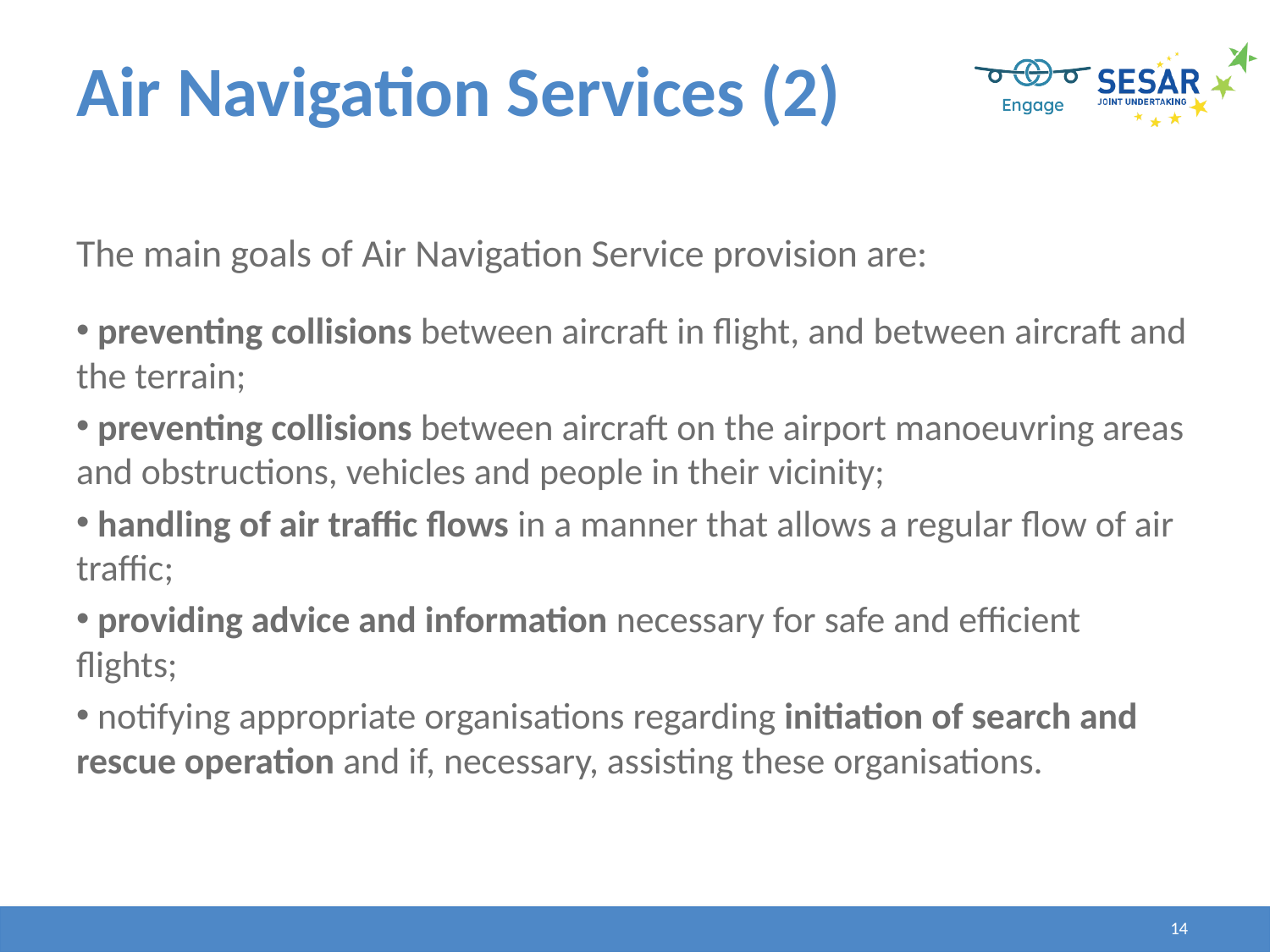

# Air Navigation Services (2)
The main goals of Air Navigation Service provision are:

 preventing collisions between aircraft in flight, and between aircraft and the terrain;
 preventing collisions between aircraft on the airport manoeuvring areas and obstructions, vehicles and people in their vicinity;
 handling of air traffic flows in a manner that allows a regular flow of air traffic;
 providing advice and information necessary for safe and efficient flights;
 notifying appropriate organisations regarding initiation of search and rescue operation and if, necessary, assisting these organisations.
14